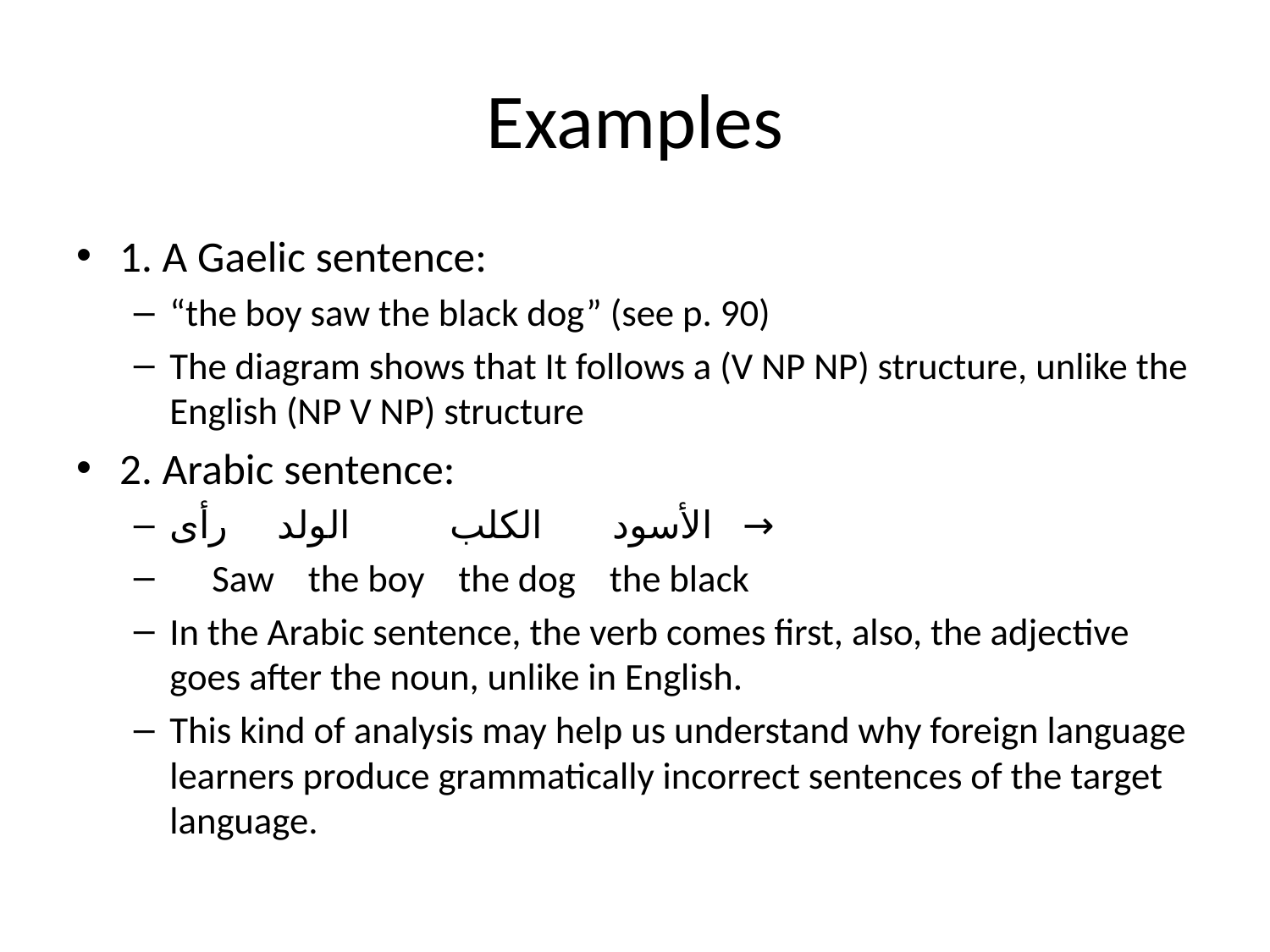

# Examples
1. A Gaelic sentence:
“the boy saw the black dog” (see p. 90)
The diagram shows that It follows a (V NP NP) structure, unlike the English (NP V NP) structure
2. Arabic sentence:
الأسود       الكلب          الولد     رأى   →
     Saw    the boy    the dog    the black
In the Arabic sentence, the verb comes first, also, the adjective goes after the noun, unlike in English.
This kind of analysis may help us understand why foreign language learners produce grammatically incorrect sentences of the target language.